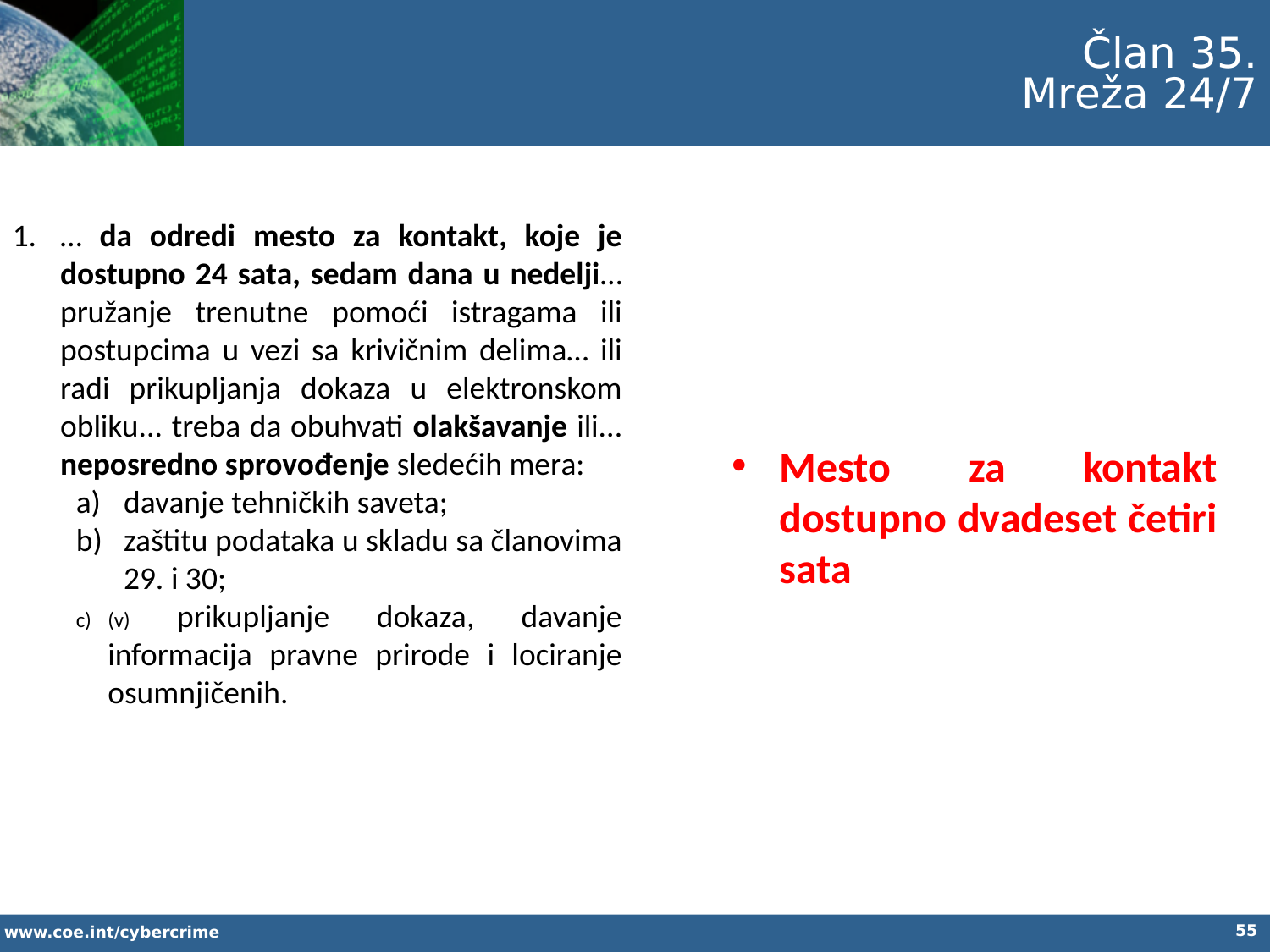

Član 35.
Mreža 24/7
… da odredi mesto za kontakt, koje je dostupno 24 sata, sedam dana u nedelji… pružanje trenutne pomoći istragama ili postupcima u vezi sa krivičnim delima… ili radi prikupljanja dokaza u elektronskom obliku... treba da obuhvati olakšavanje ili... neposredno sprovođenje sledećih mera:
davanje tehničkih saveta;
zaštitu podataka u skladu sa članovima 29. i 30;
(v) prikupljanje dokaza, davanje informacija pravne prirode i lociranje osumnjičenih.
Mesto za kontakt dostupno dvadeset četiri sata
55